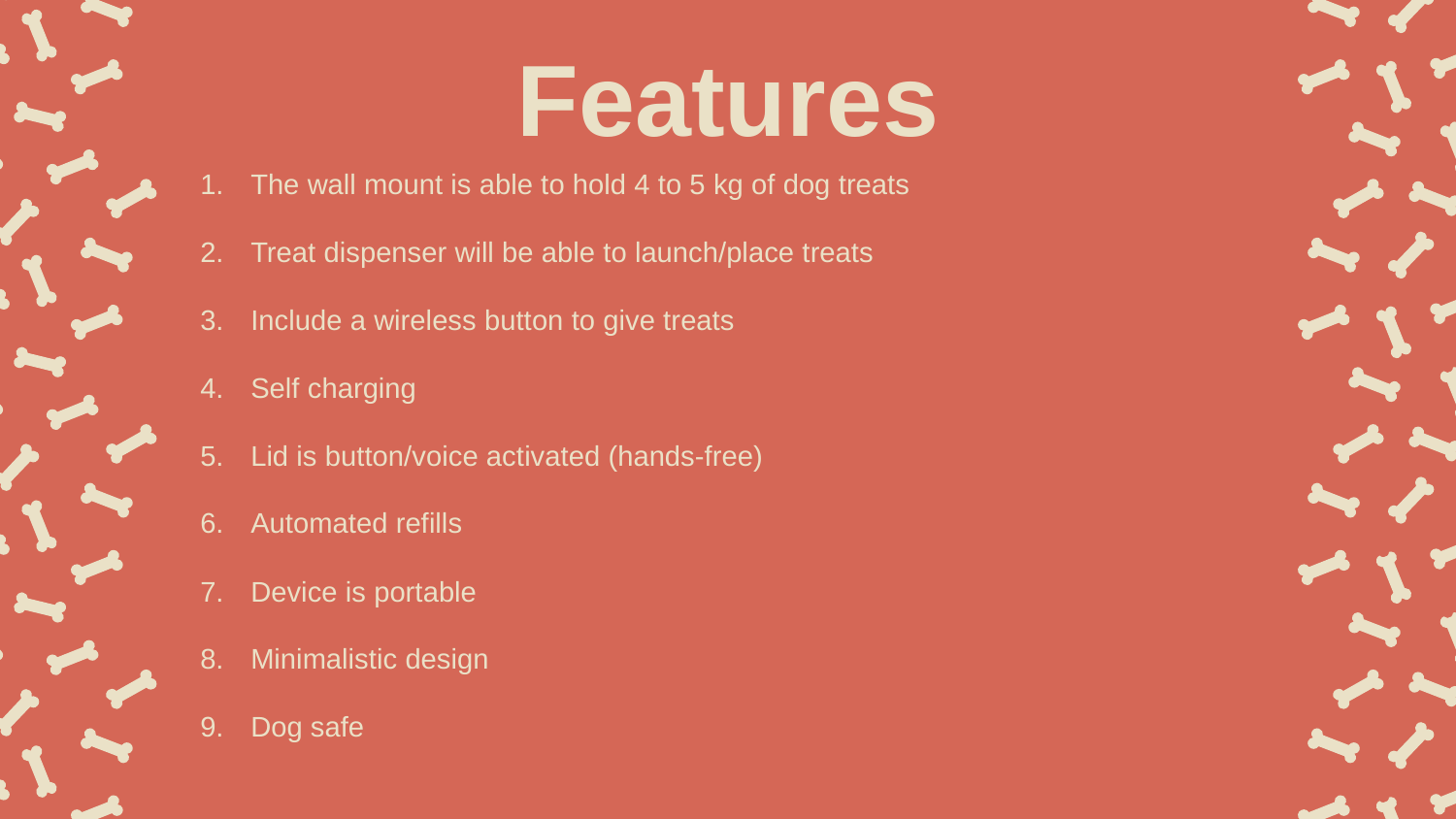

# Features
The wall mount is able to hold 4 to 5 kg of dog treats

Treat dispenser will be able to launch/place treats

Include a wireless button to give treats

Self charging

Lid is button/voice activated (hands-free)

Automated refills

Device is portable

Minimalistic design

Dog safe